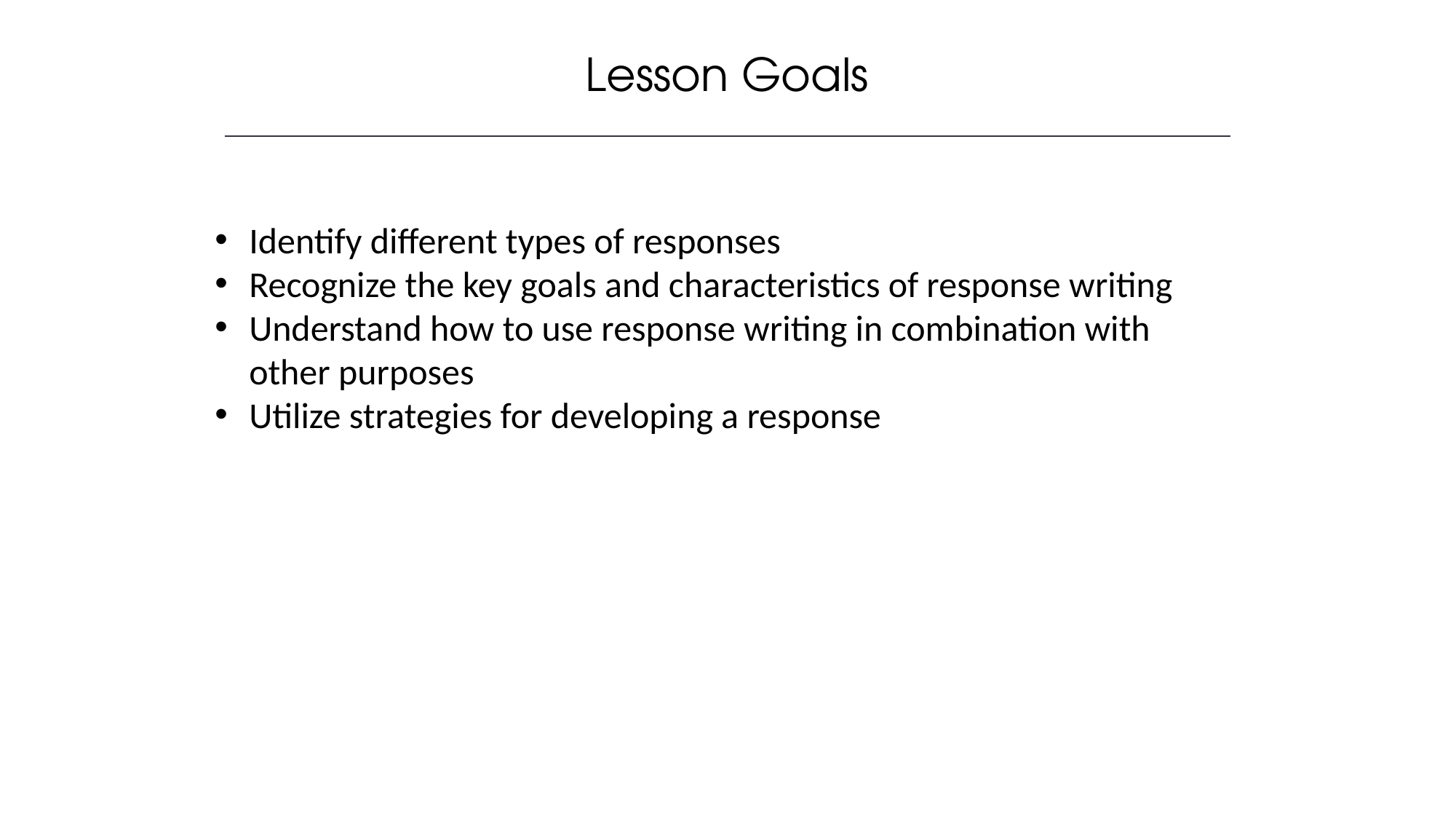

Lesson Goals
HAWKES LEARNING
Identify different types of responses
Recognize the key goals and characteristics of response writing
Understand how to use response writing in combination with other purposes
Utilize strategies for developing a response